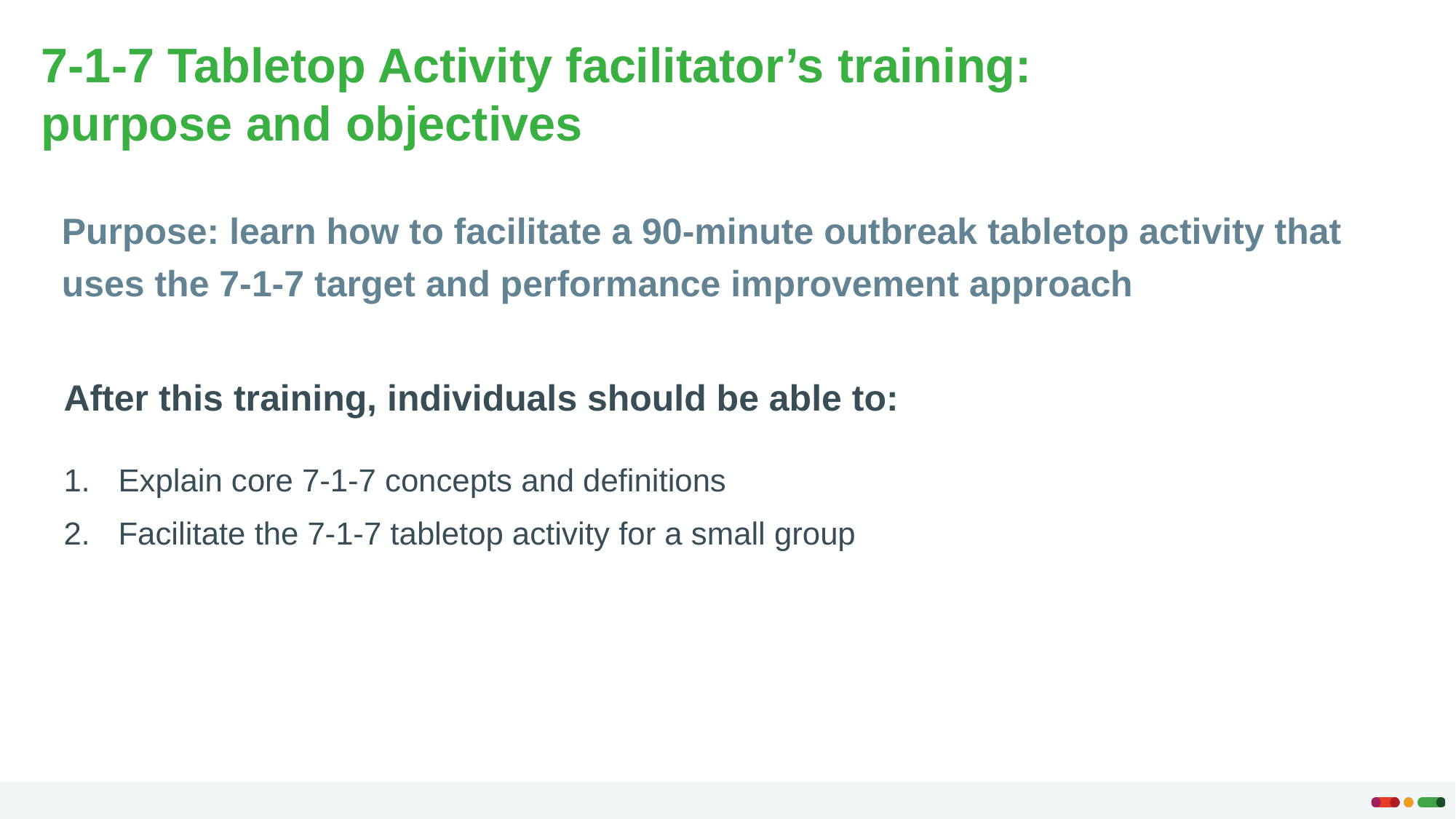

# 7-1-7 Tabletop Activity facilitator’s training: purpose and objectives
Purpose: learn how to facilitate a 90-minute outbreak tabletop activity that uses the 7-1-7 target and performance improvement approach
After this training, individuals should be able to:
Explain core 7-1-7 concepts and definitions
Facilitate the 7-1-7 tabletop activity for a small group